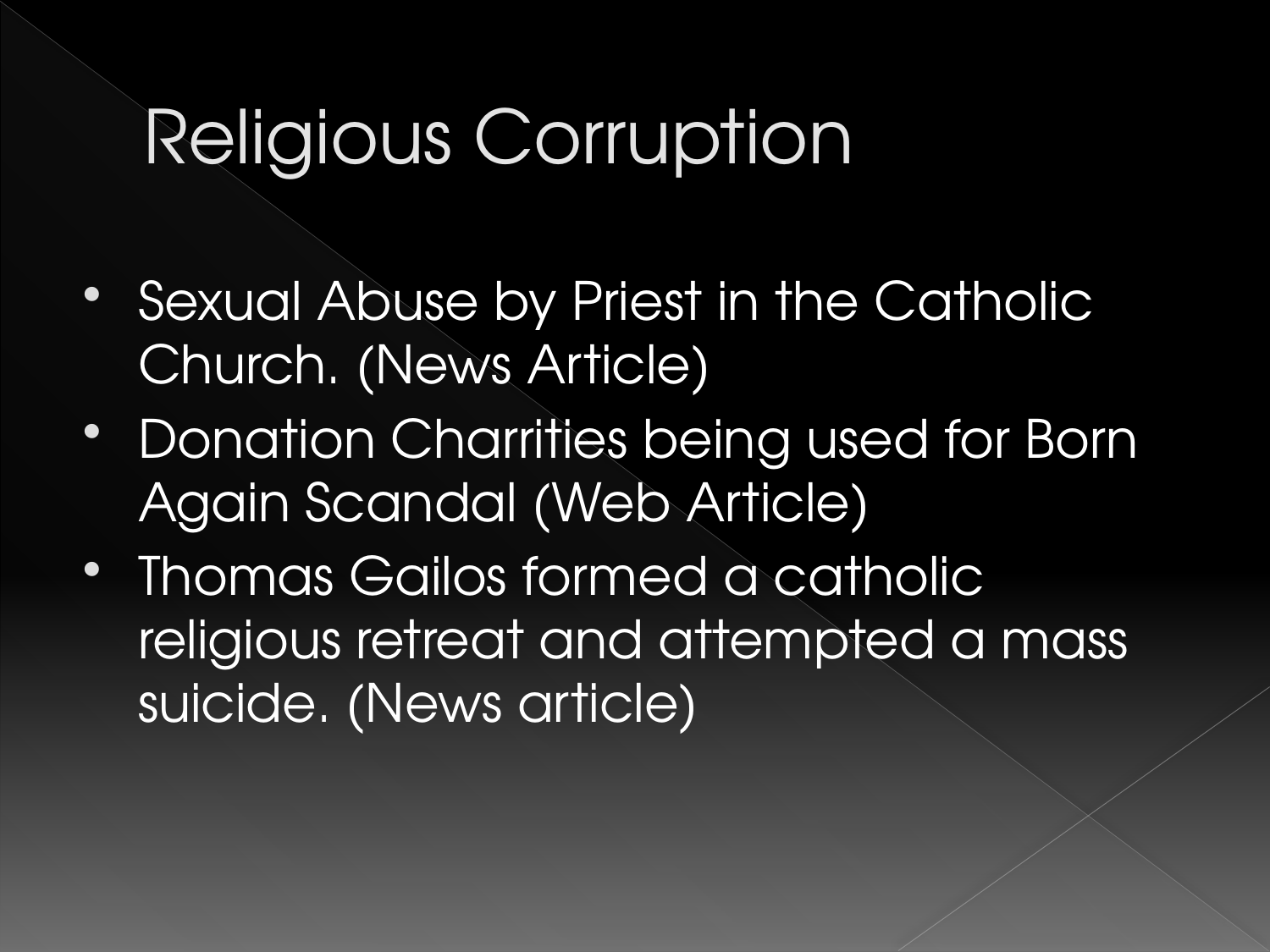

# Religious Corruption
Sexual Abuse by Priest in the Catholic Church. (News Article)
Donation Charrities being used for Born Again Scandal (Web Article)
Thomas Gailos formed a catholic religious retreat and attempted a mass suicide. (News article)